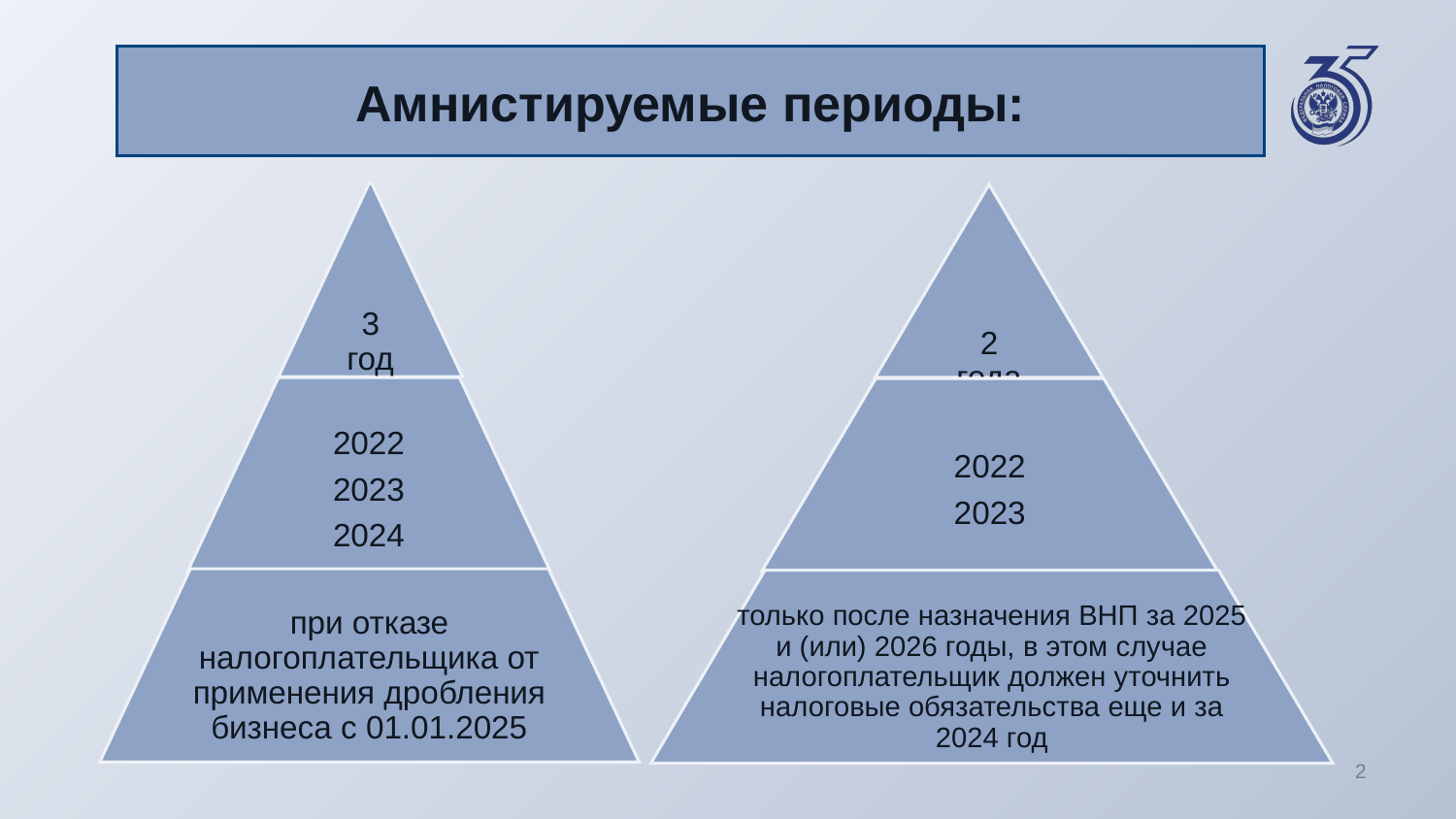

Амнистируемые периоды:

3 года
2022
2023
2024
при отказе налогоплательщика от применения дробления бизнеса с 01.01.2025

2 года
2022
2023
только после назначения ВНП за 2025 и (или) 2026 годы, в этом случае налогоплательщик должен уточнить налоговые обязательства еще и за 2024 год
2